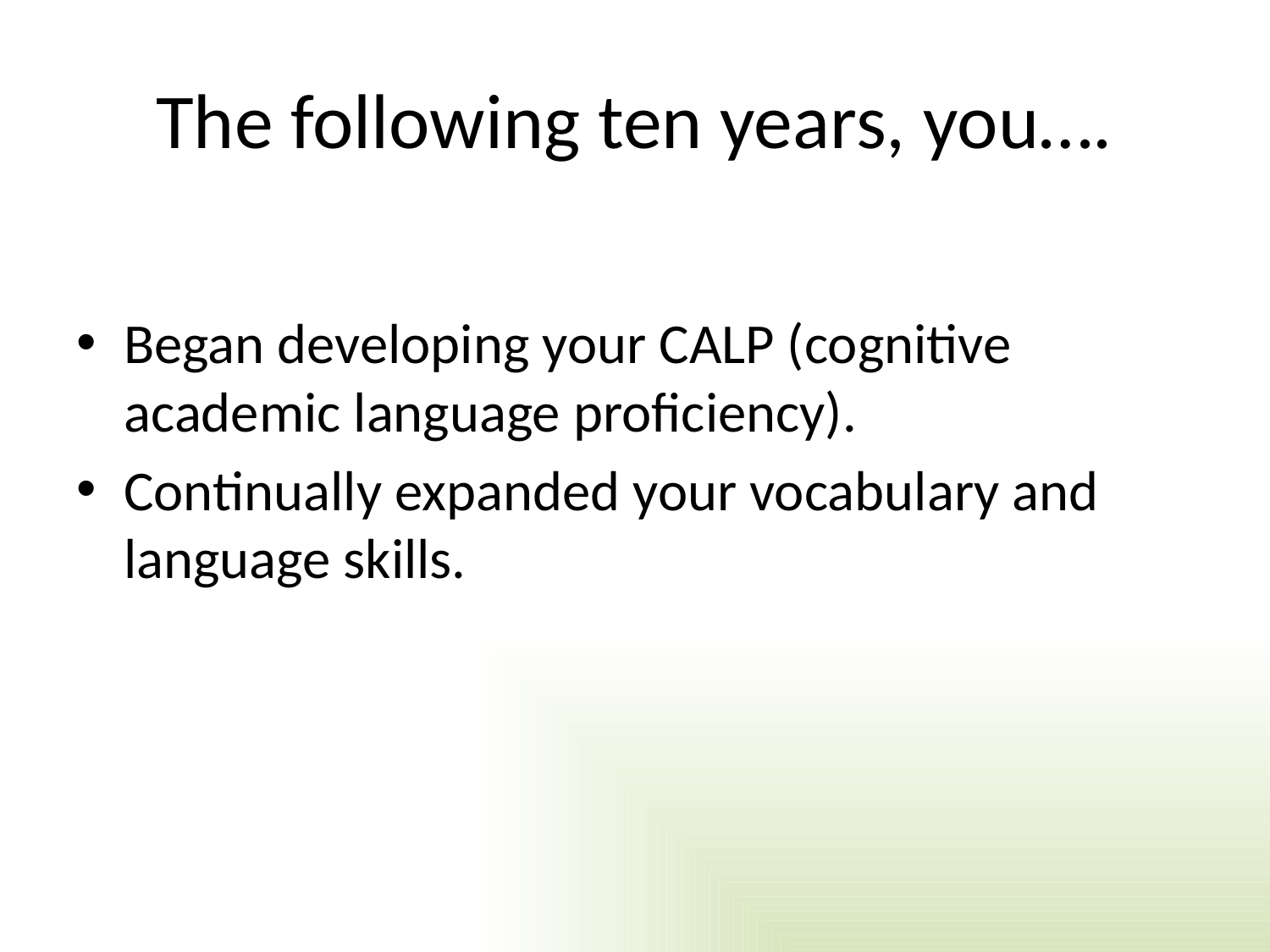

# The following ten years, you….

Began developing your CALP (cognitive academic language proficiency).
Continually expanded your vocabulary and language skills.